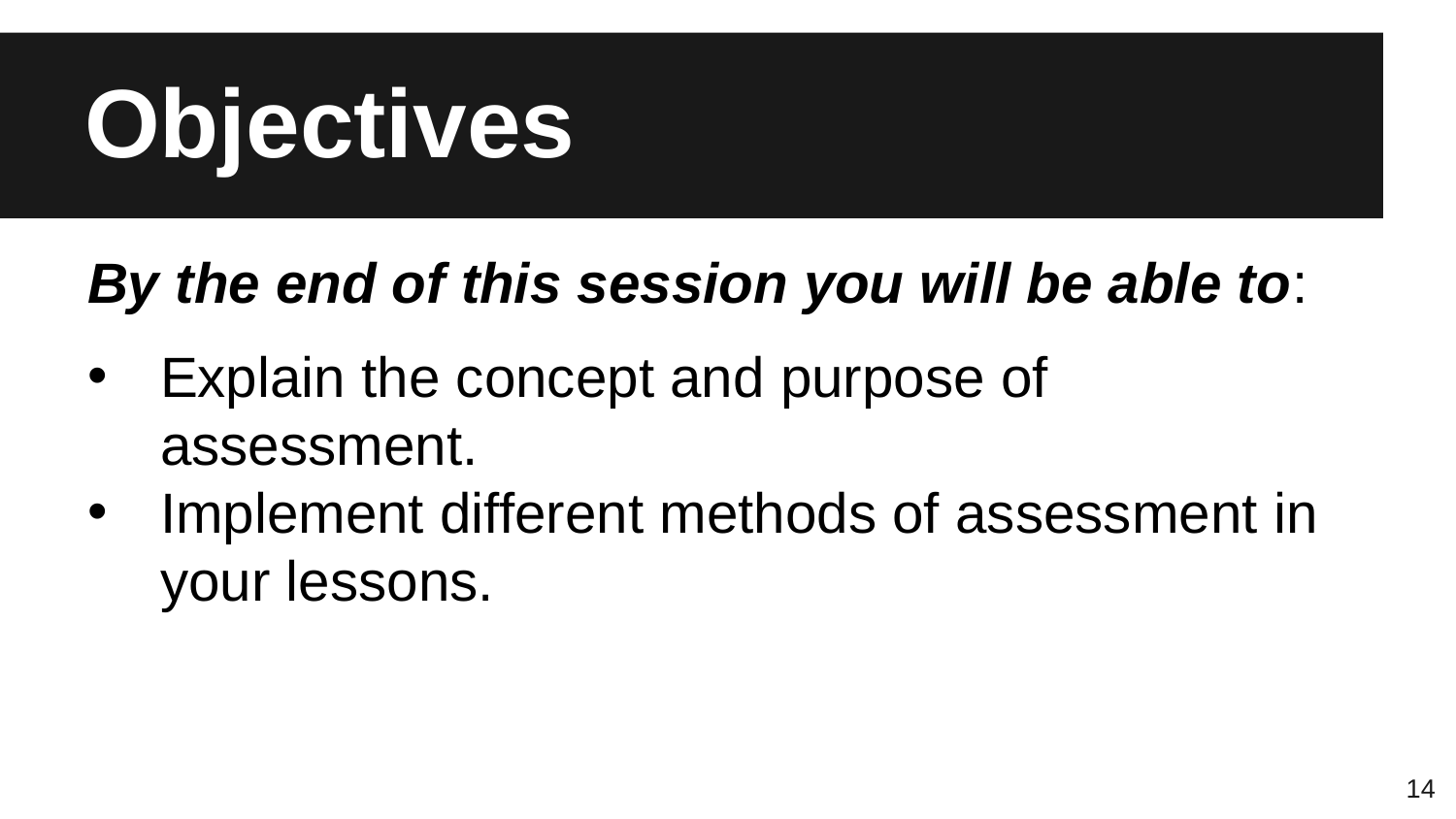

# Objectives
By the end of this session you will be able to:

Explain the concept and purpose of assessment.
Implement different methods of assessment in your lessons.

14